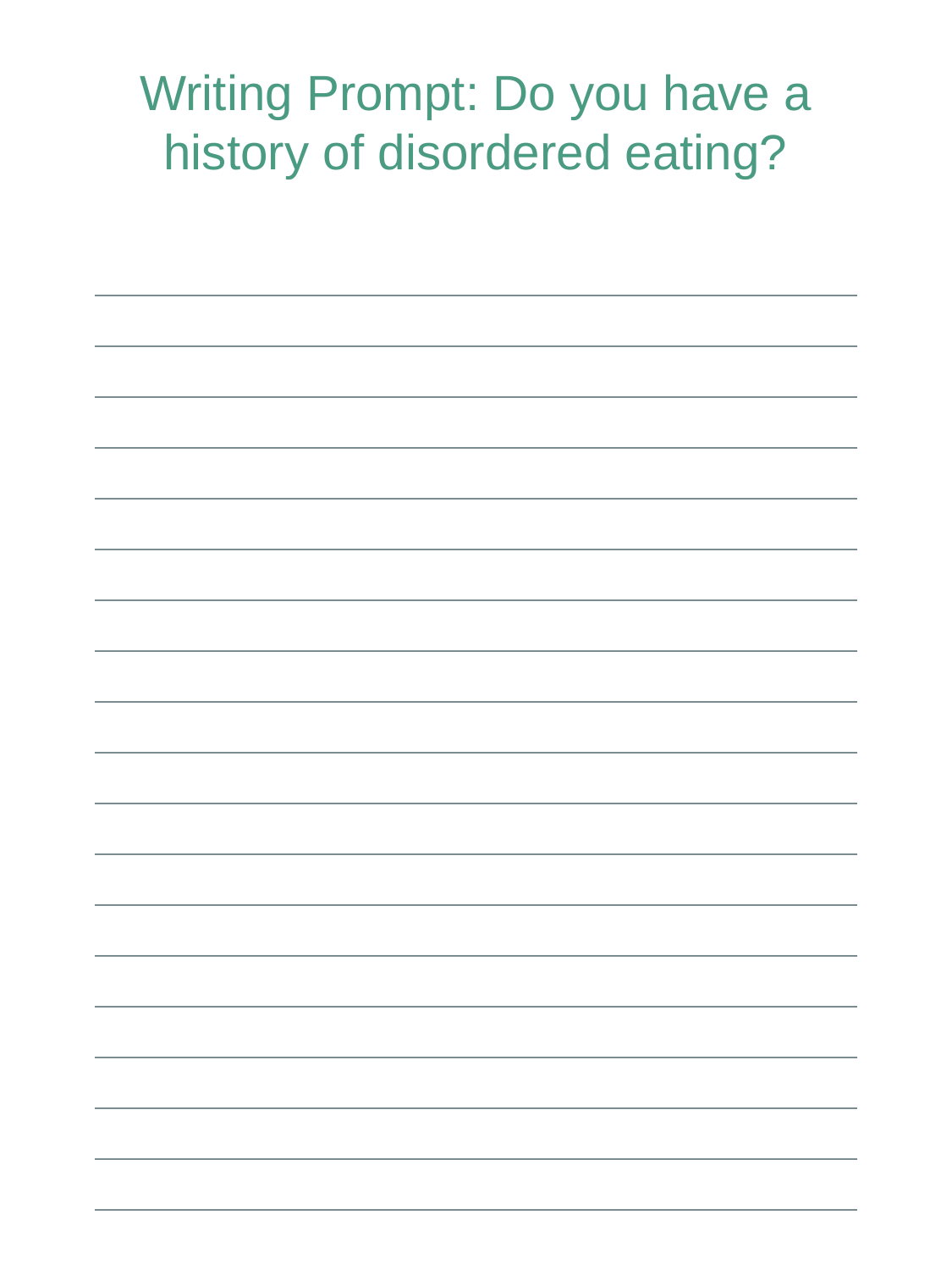

Writing Prompt: Do you have a history of disordered eating?
|  |
| --- |
|  |
|  |
|  |
|  |
|  |
|  |
|  |
|  |
|  |
|  |
|  |
|  |
|  |
|  |
|  |
|  |
|  |